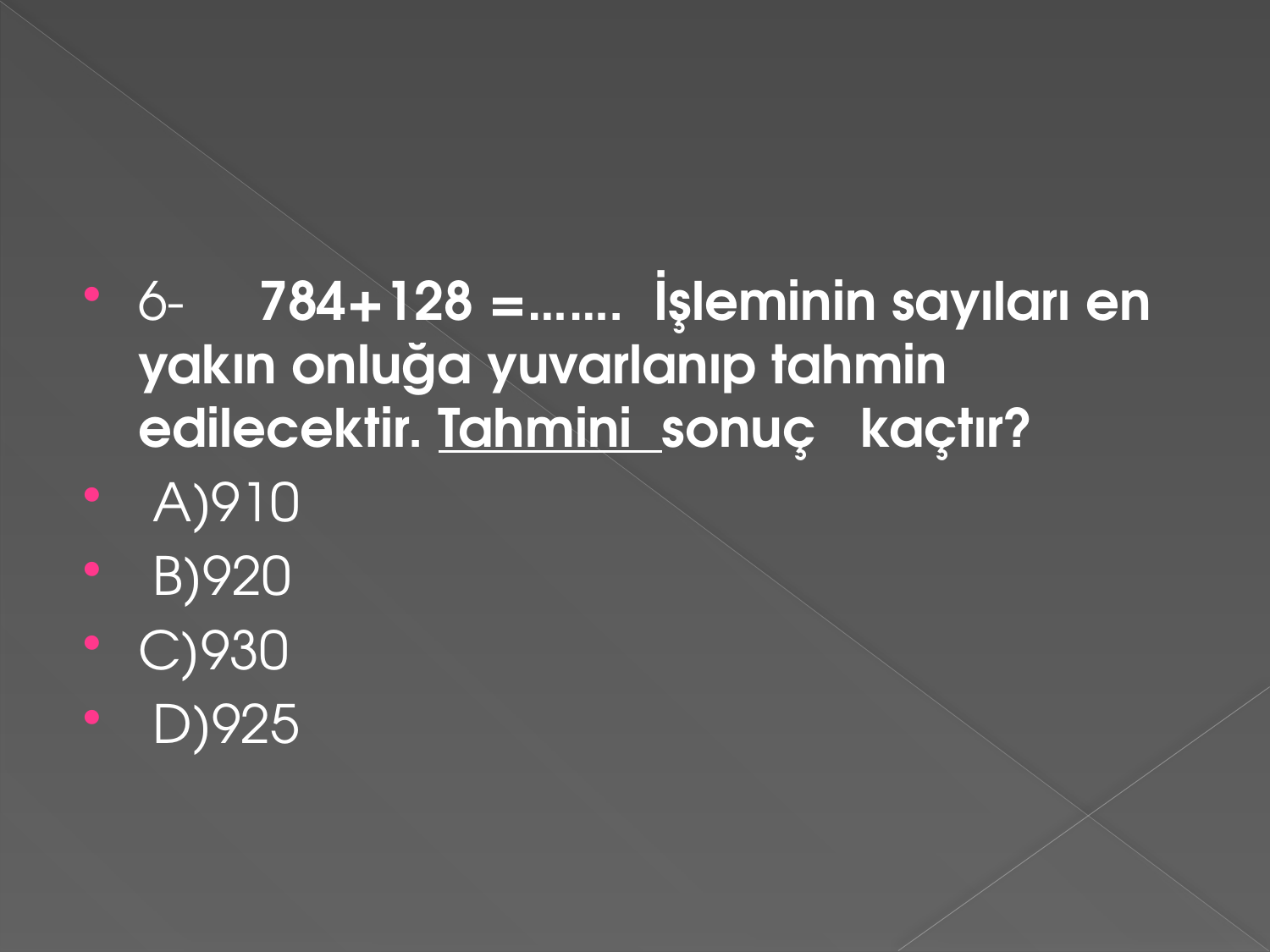

#
6-     784+128 =…….  İşleminin sayıları en yakın onluğa yuvarlanıp tahmin edilecektir. Tahmini  sonuç   kaçtır?
 A)910
 B)920
C)930
 D)925